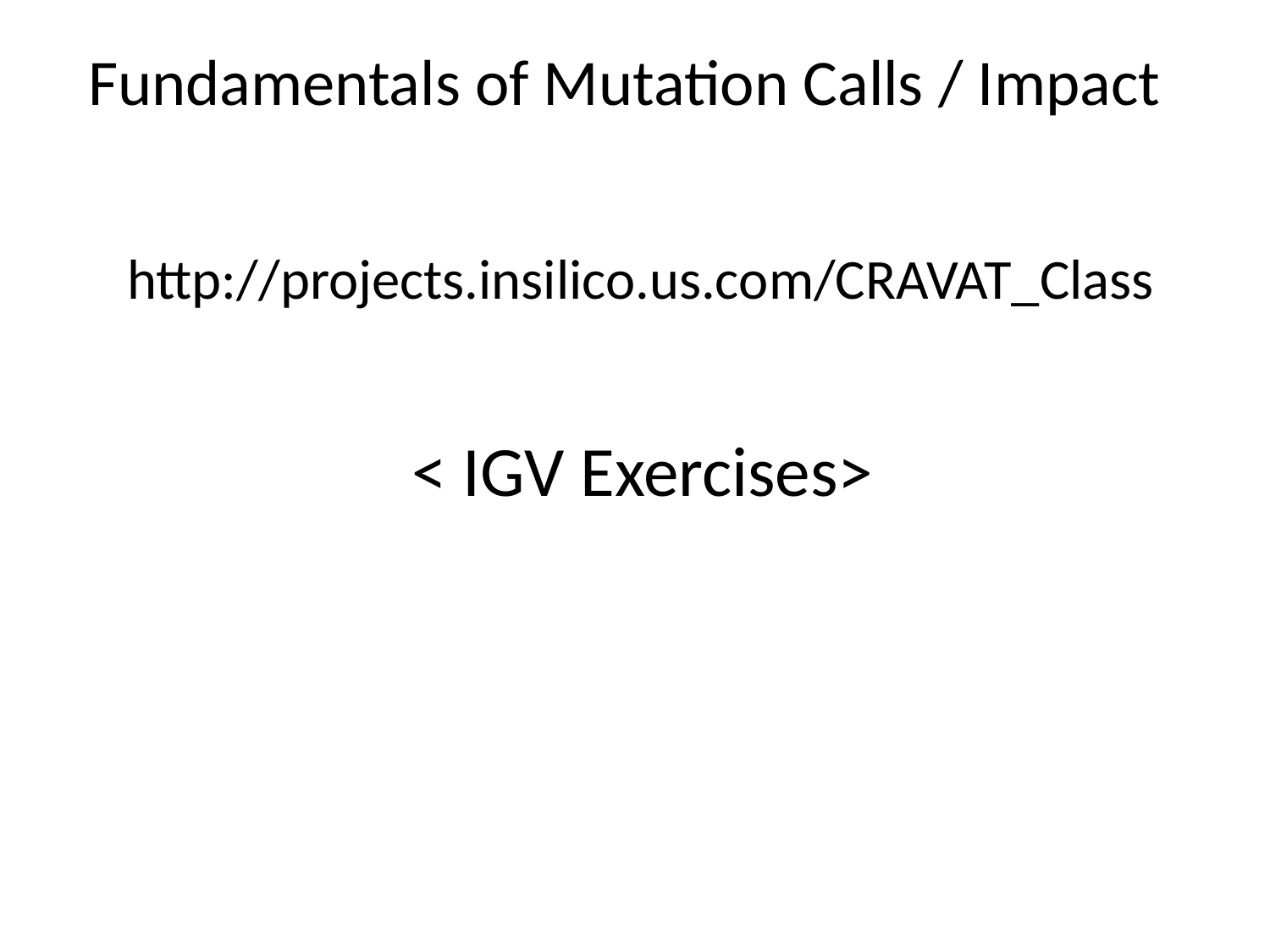

# Fundamentals of Mutation Calls / Impact
    http://projects.insilico.us.com/CRAVAT_Class

 < IGV Exercises>